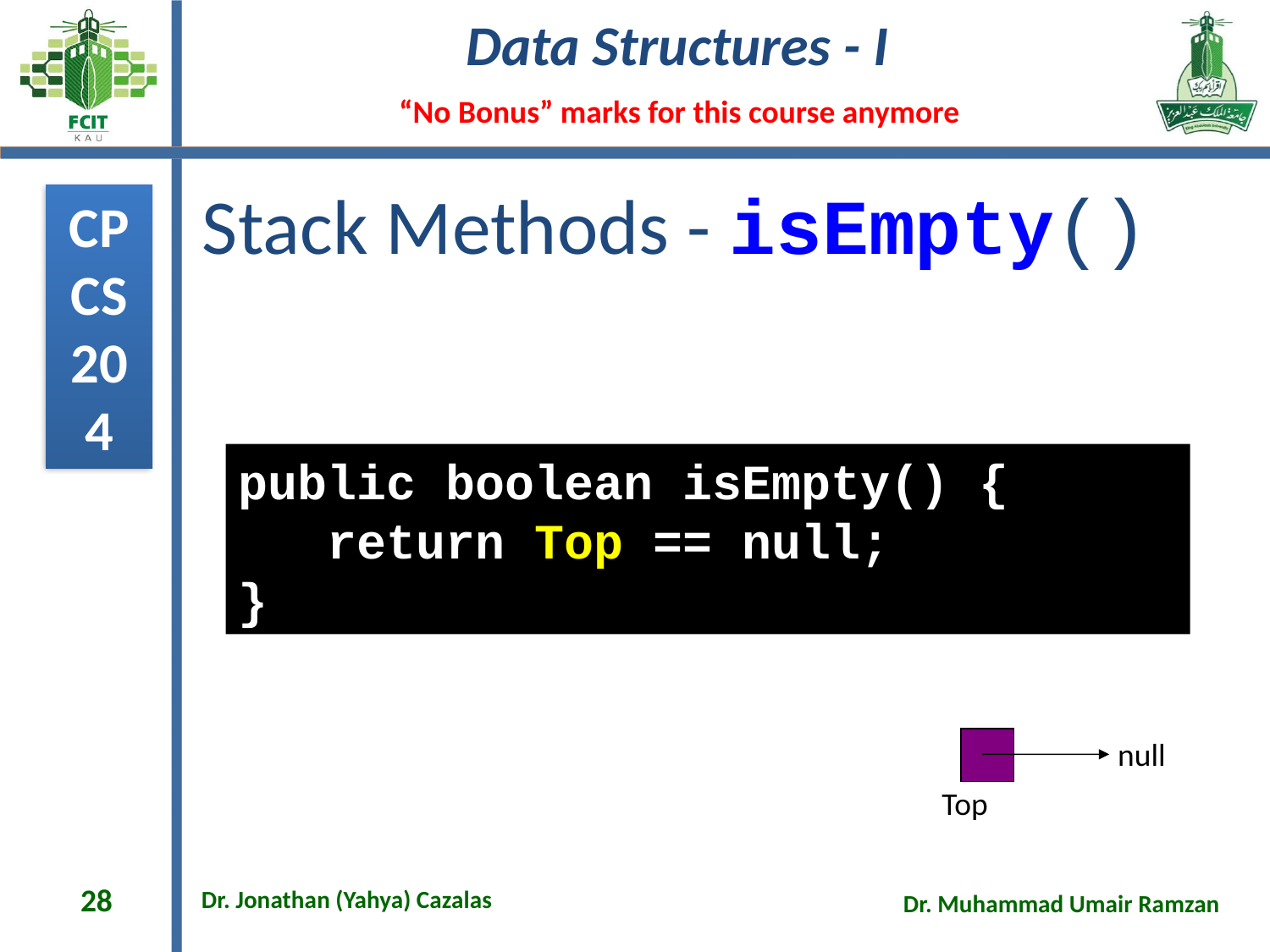

# Stack Methods - isEmpty()
public boolean isEmpty() {
   return Top == null;
}

null

Top
28